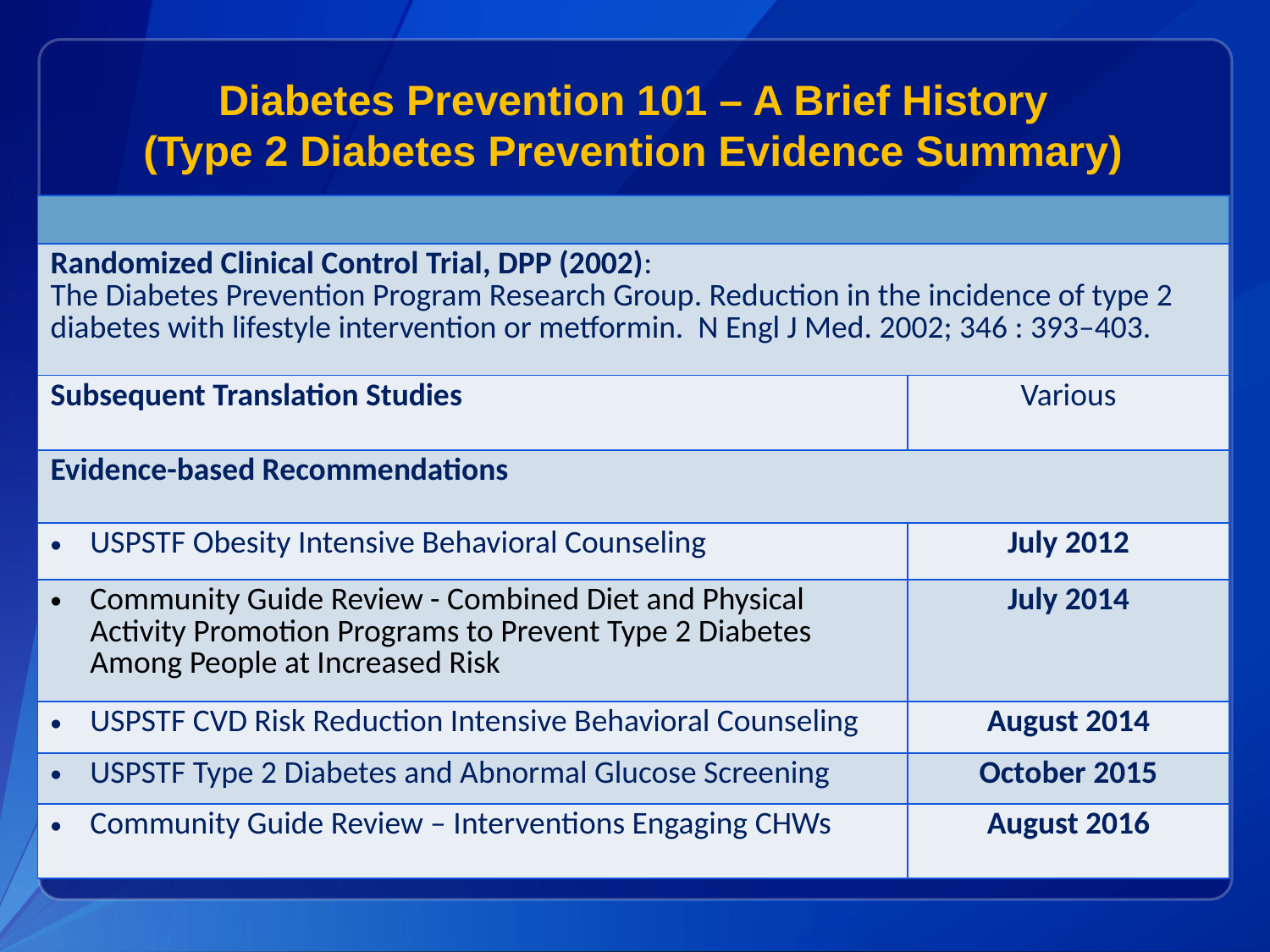

Diabetes Prevention 101 – A Brief History
(Type 2 Diabetes Prevention Evidence Summary)

|  |  |
| --- | --- |
| Randomized Clinical Control Trial, DPP (2002): The Diabetes Prevention Program Research Group. Reduction in the incidence of type 2 diabetes with lifestyle intervention or metformin. N Engl J Med. 2002; 346 : 393–403. |  |
| Subsequent Translation Studies | Various |
| Evidence-based Recommendations |  |
| USPSTF Obesity Intensive Behavioral Counseling | July 2012 |
| Community Guide Review - Combined Diet and Physical Activity Promotion Programs to Prevent Type 2 Diabetes Among People at Increased Risk | July 2014 |
| USPSTF CVD Risk Reduction Intensive Behavioral Counseling | August 2014 |
| USPSTF Type 2 Diabetes and Abnormal Glucose Screening | October 2015 |
| Community Guide Review – Interventions Engaging CHWs | August 2016 |